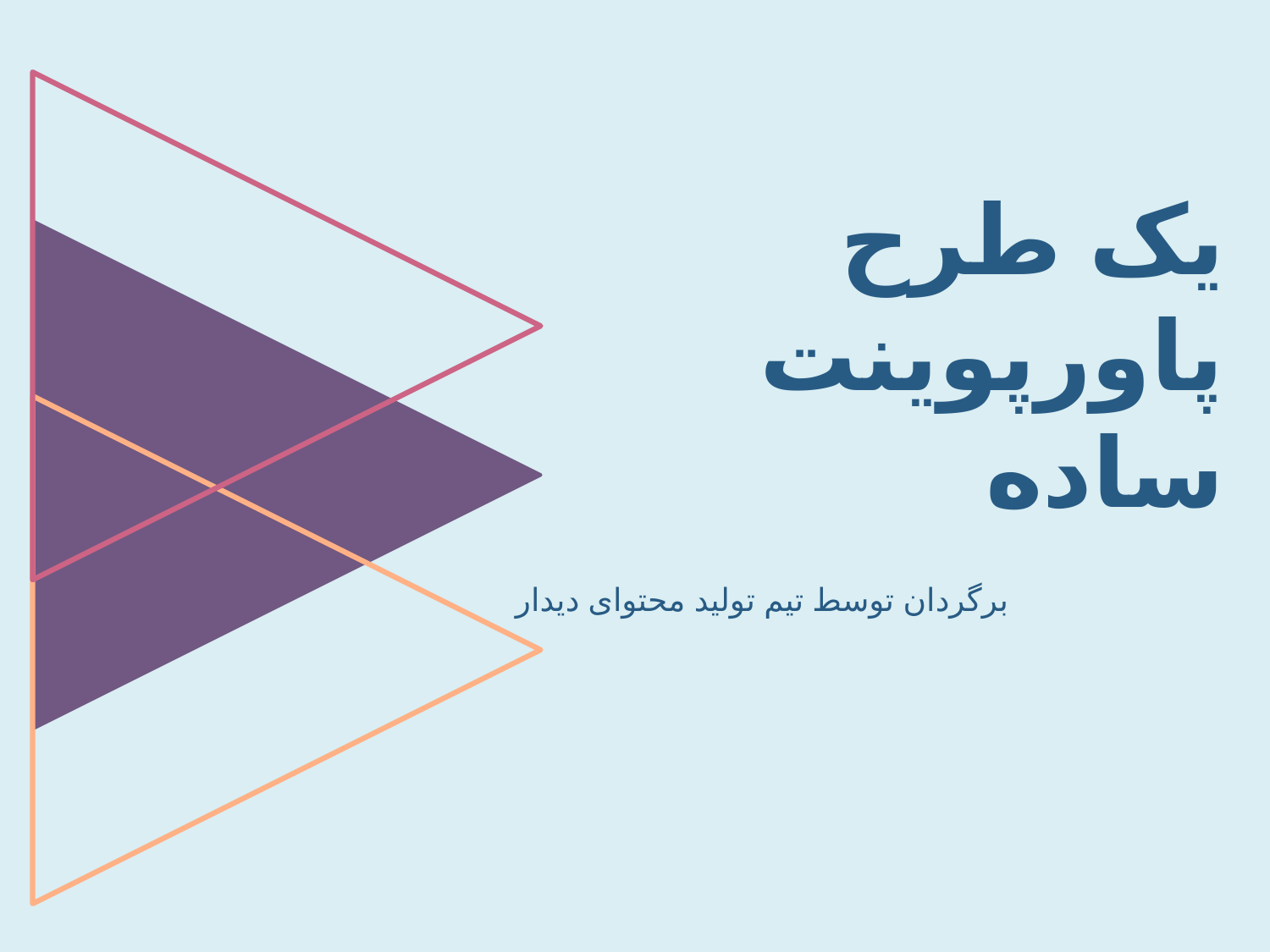

یک طرح پاورپوینت ساده

برگردان توسط تیم تولید محتوای دیدار